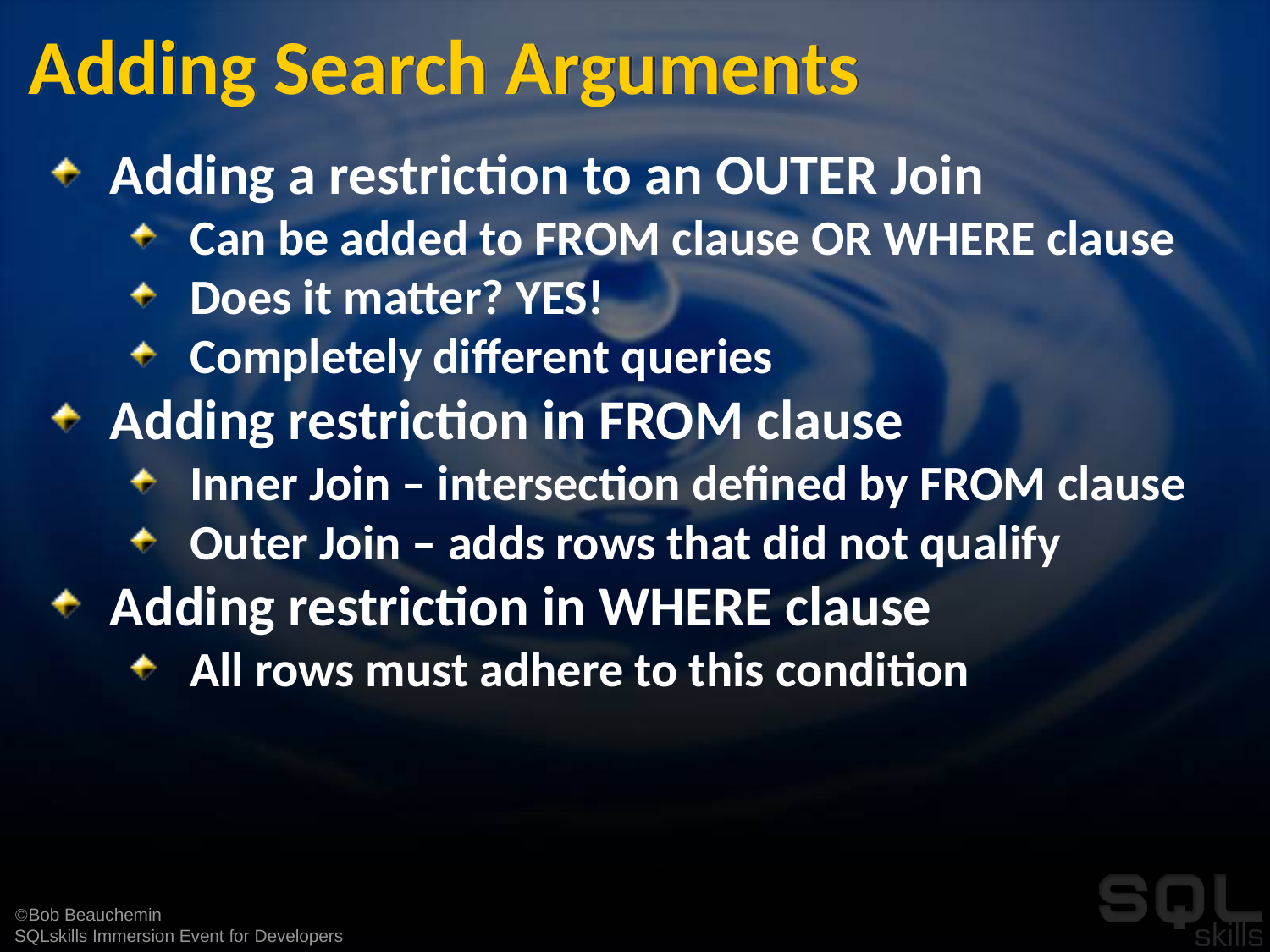

# Adding Search Arguments
Adding a restriction to an OUTER Join
Can be added to FROM clause OR WHERE clause
Does it matter? YES!
Completely different queries
Adding restriction in FROM clause
Inner Join – intersection defined by FROM clause
Outer Join – adds rows that did not qualify
Adding restriction in WHERE clause
All rows must adhere to this condition